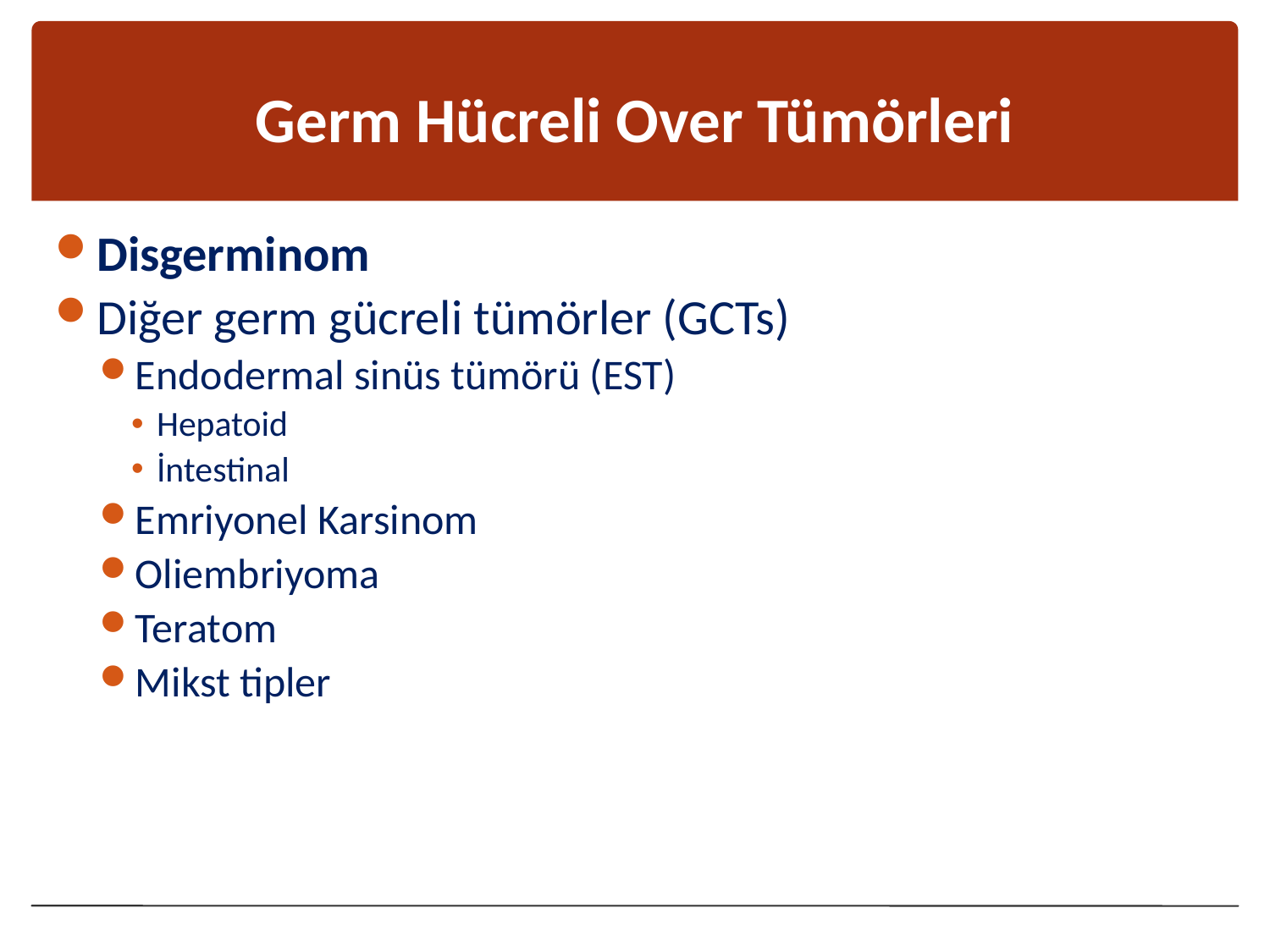

# Germ Hücreli Over Tümörleri
Disgerminom
Diğer germ gücreli tümörler (GCTs)
Endodermal sinüs tümörü (EST)
Hepatoid
İntestinal
Emriyonel Karsinom
Oliembriyoma
Teratom
Mikst tipler